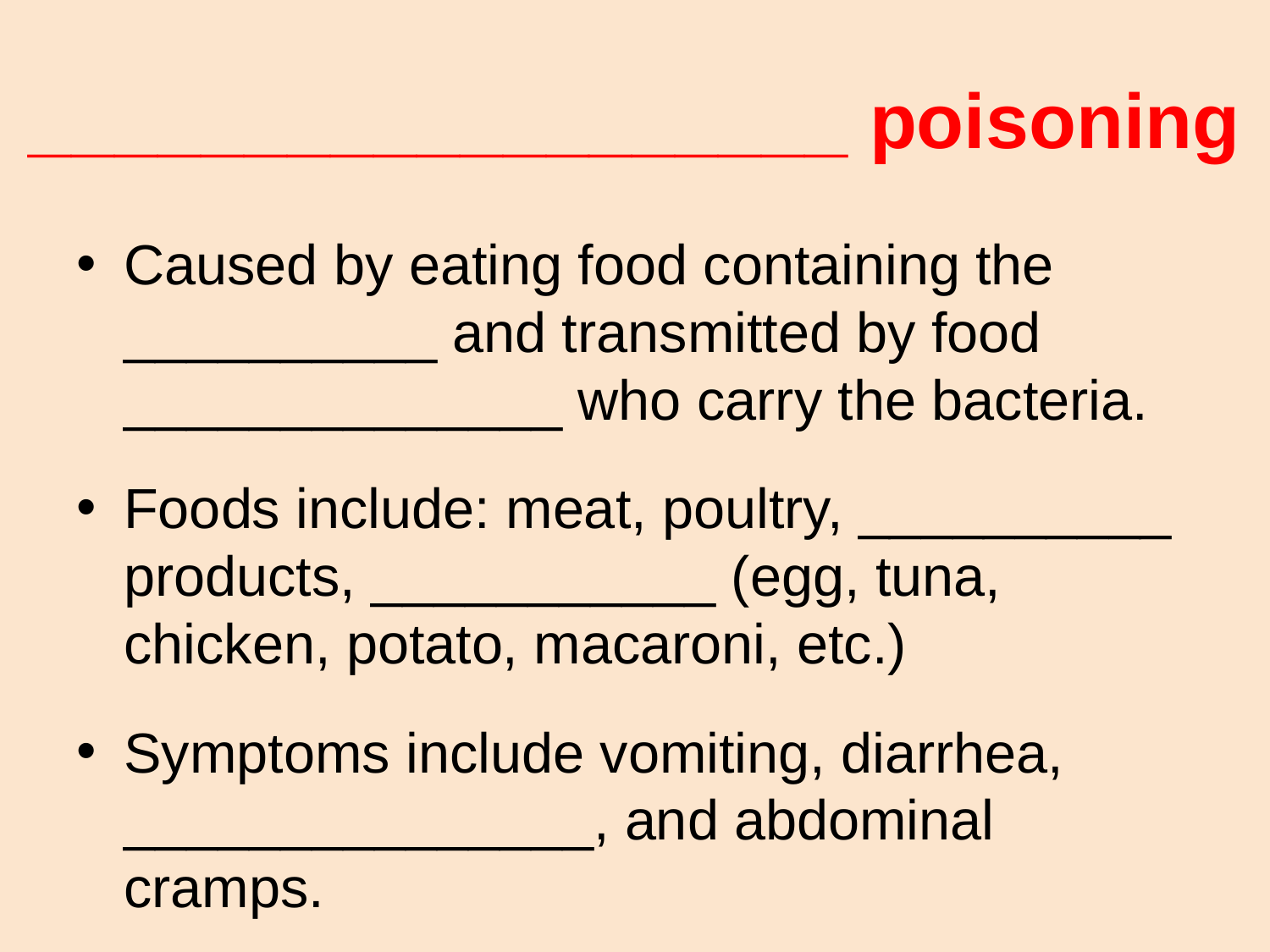

# ___________________ poisoning
Caused by eating food containing the __________ and transmitted by food ______________ who carry the bacteria.

Foods include: meat, poultry, __________ products, ___________ (egg, tuna, chicken, potato, macaroni, etc.)

Symptoms include vomiting, diarrhea, _______________, and abdominal cramps.